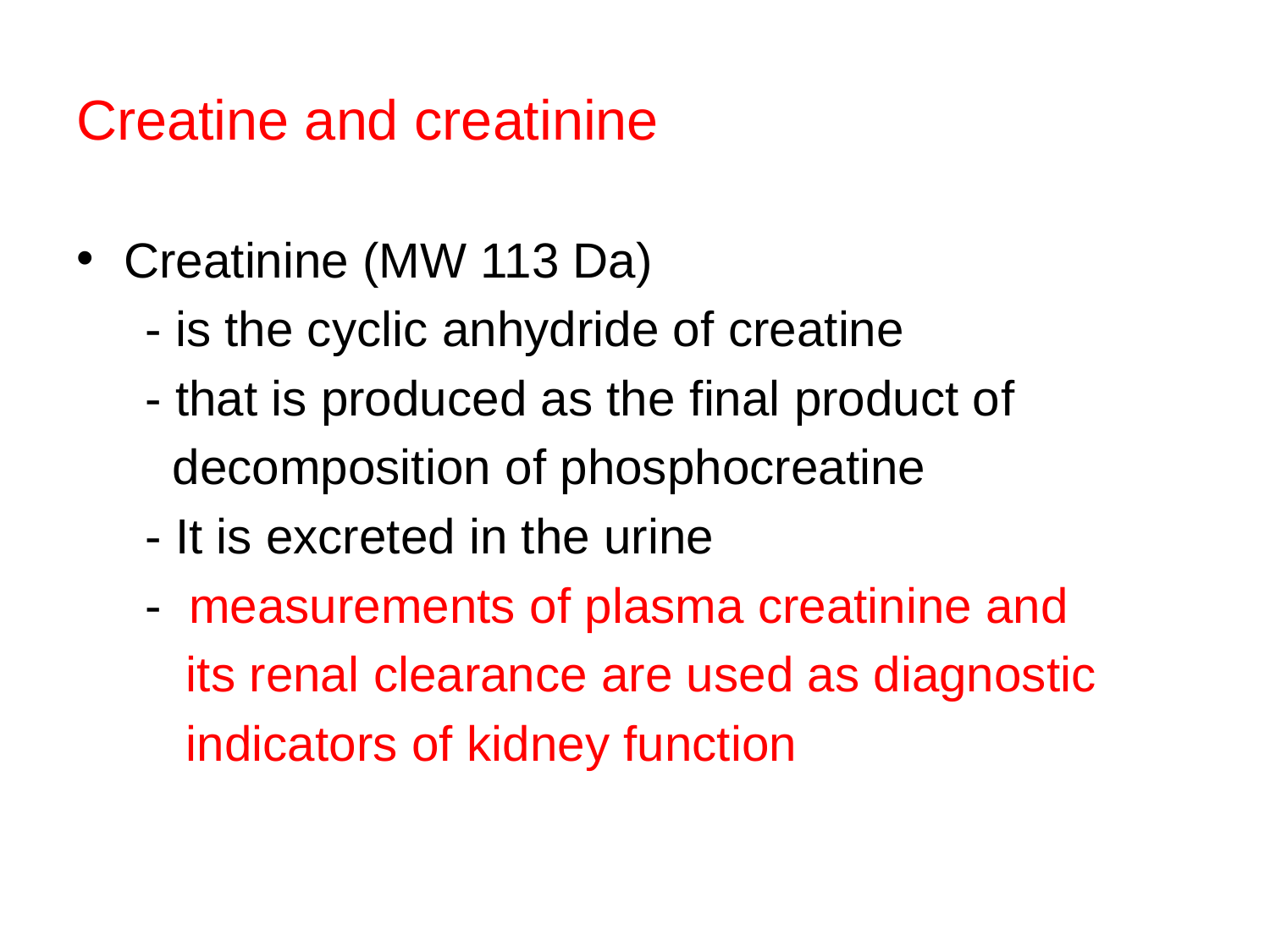

# Creatine and creatinine
Creatinine (MW 113 Da)
     - is the cyclic anhydride of creatine
     - that is produced as the final product of
       decomposition of phosphocreatine
     - It is excreted in the urine
     -  measurements of plasma creatinine and
        its renal clearance are used as diagnostic
        indicators of kidney function